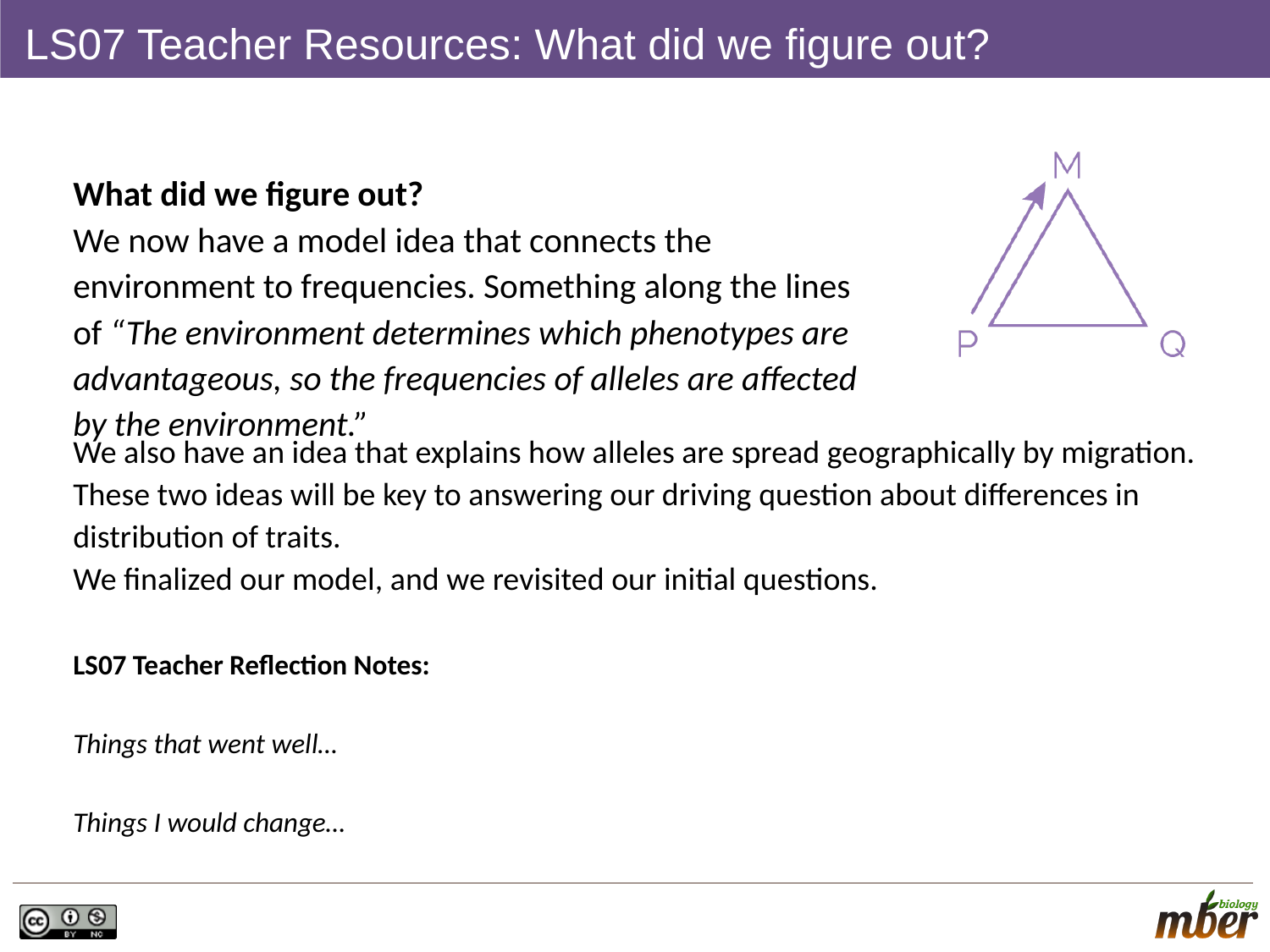

# LS07 Teacher Resources: What did we figure out?
What did we figure out?
We now have a model idea that connects the environment to frequencies. Something along the lines of “The environment determines which phenotypes are advantageous, so the frequencies of alleles are affected by the environment.”

We also have an idea that explains how alleles are spread geographically by migration.
These two ideas will be key to answering our driving question about differences in distribution of traits.
We finalized our model, and we revisited our initial questions.

LS07 Teacher Reflection Notes:

Things that went well…

Things I would change…